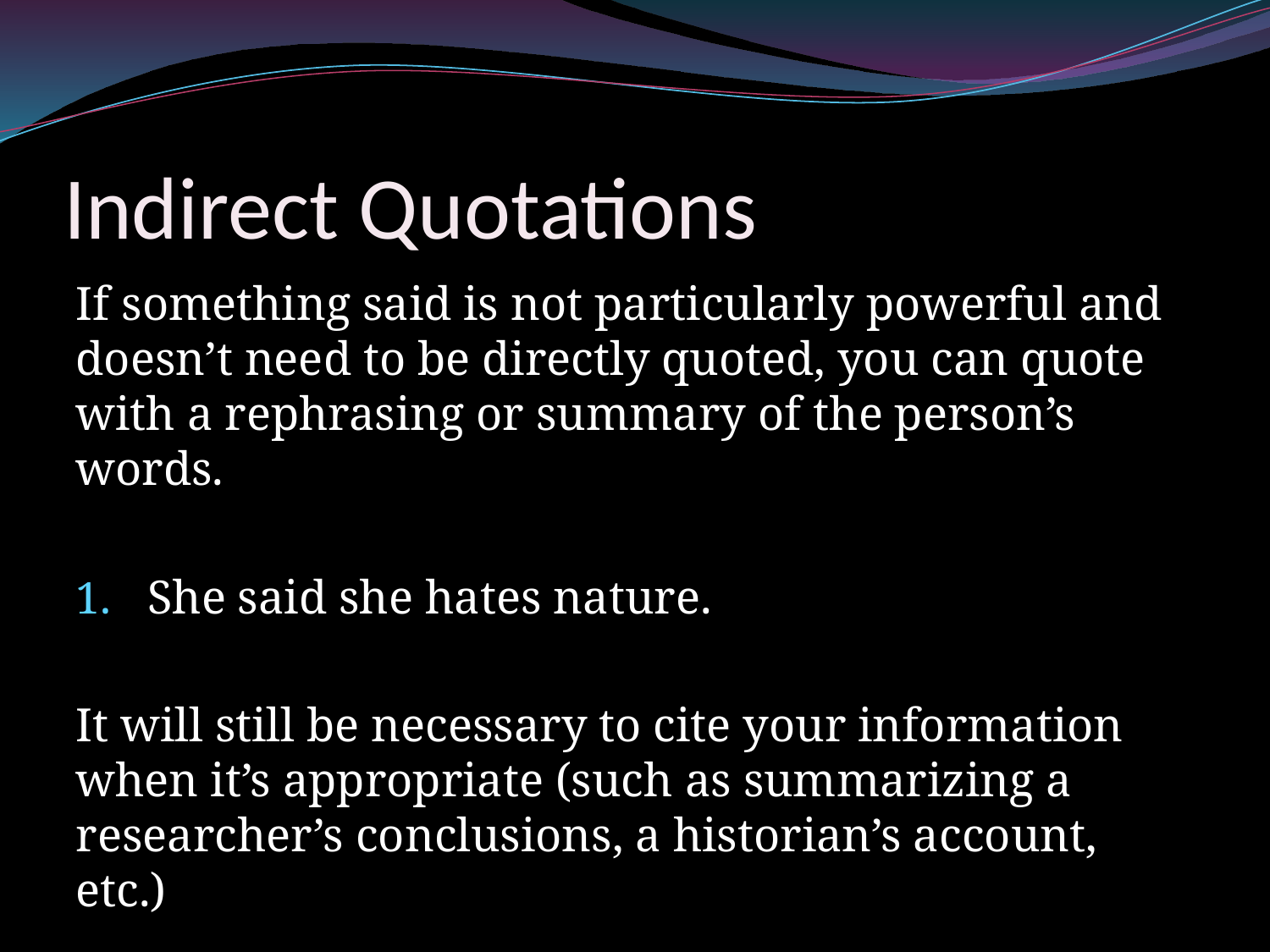

# Indirect Quotations
If something said is not particularly powerful and doesn’t need to be directly quoted, you can quote with a rephrasing or summary of the person’s words.

She said she hates nature.

It will still be necessary to cite your information when it’s appropriate (such as summarizing a researcher’s conclusions, a historian’s account, etc.)